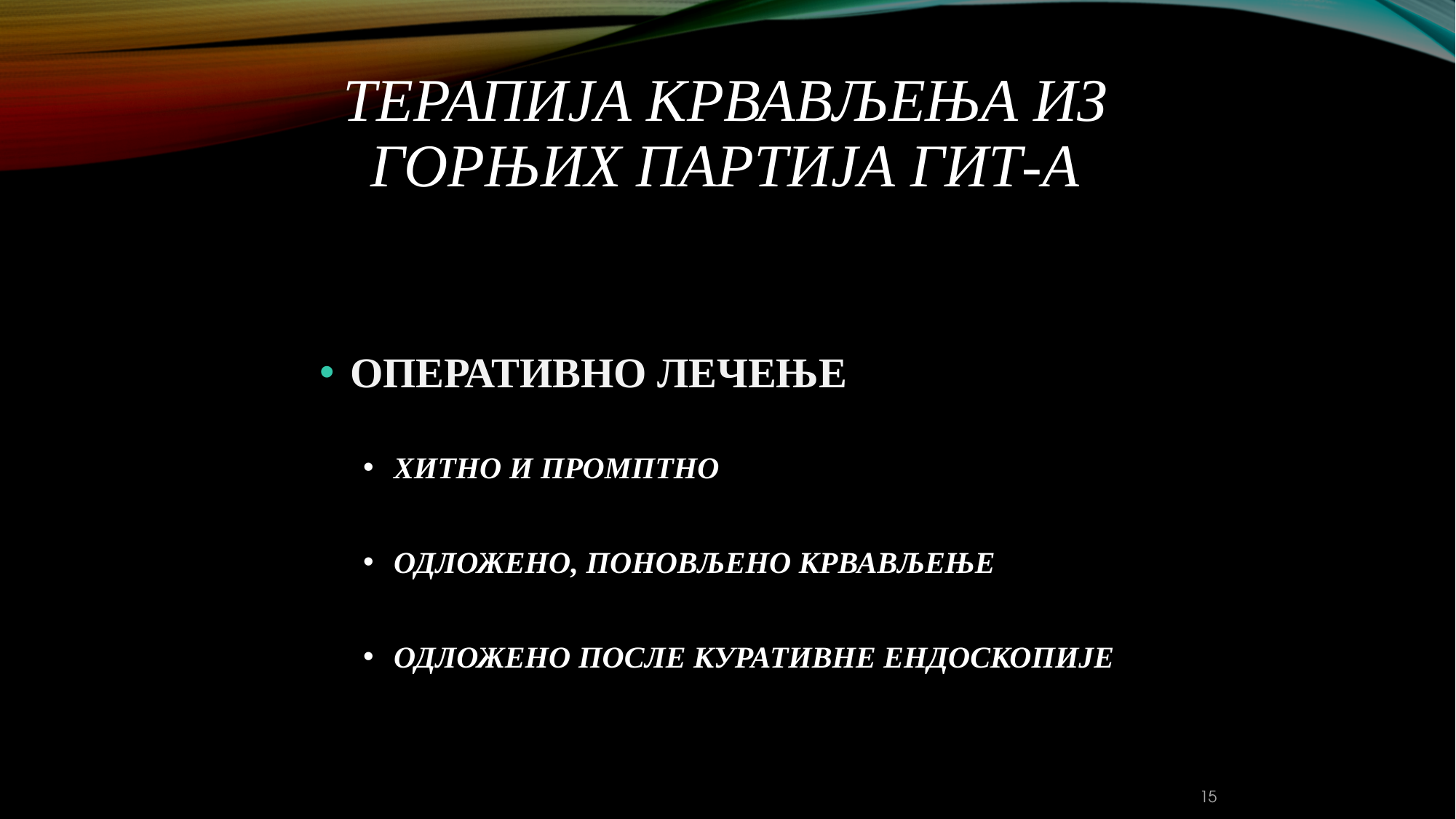

# ТЕРАПИЈА КРВАВЉЕЊА ИЗ ГОРЊИХ ПАРТИЈА ГИТ-а

ОПЕРАТИВНО ЛЕЧЕЊЕ

ХИТНО И ПРОМПТНО

ОДЛОЖЕНО, ПОНОВЉЕНО КРВАВЉЕЊЕ

ОДЛОЖЕНО ПОСЛЕ КУРАТИВНЕ ЕНДОСКОПИЈЕ
15